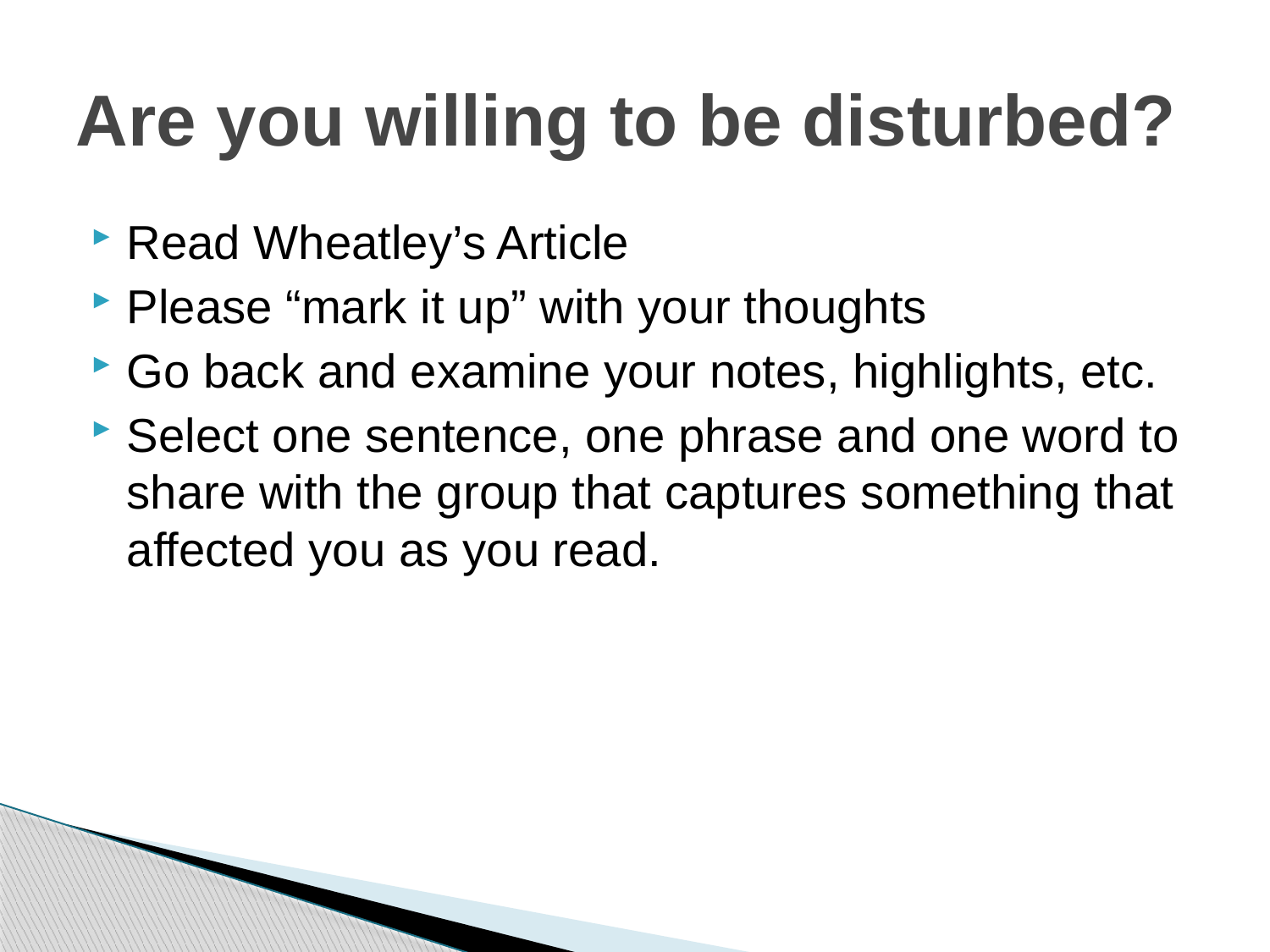

# Are you willing to be disturbed?
Read Wheatley’s Article
Please “mark it up” with your thoughts
Go back and examine your notes, highlights, etc.
Select one sentence, one phrase and one word to share with the group that captures something that affected you as you read.